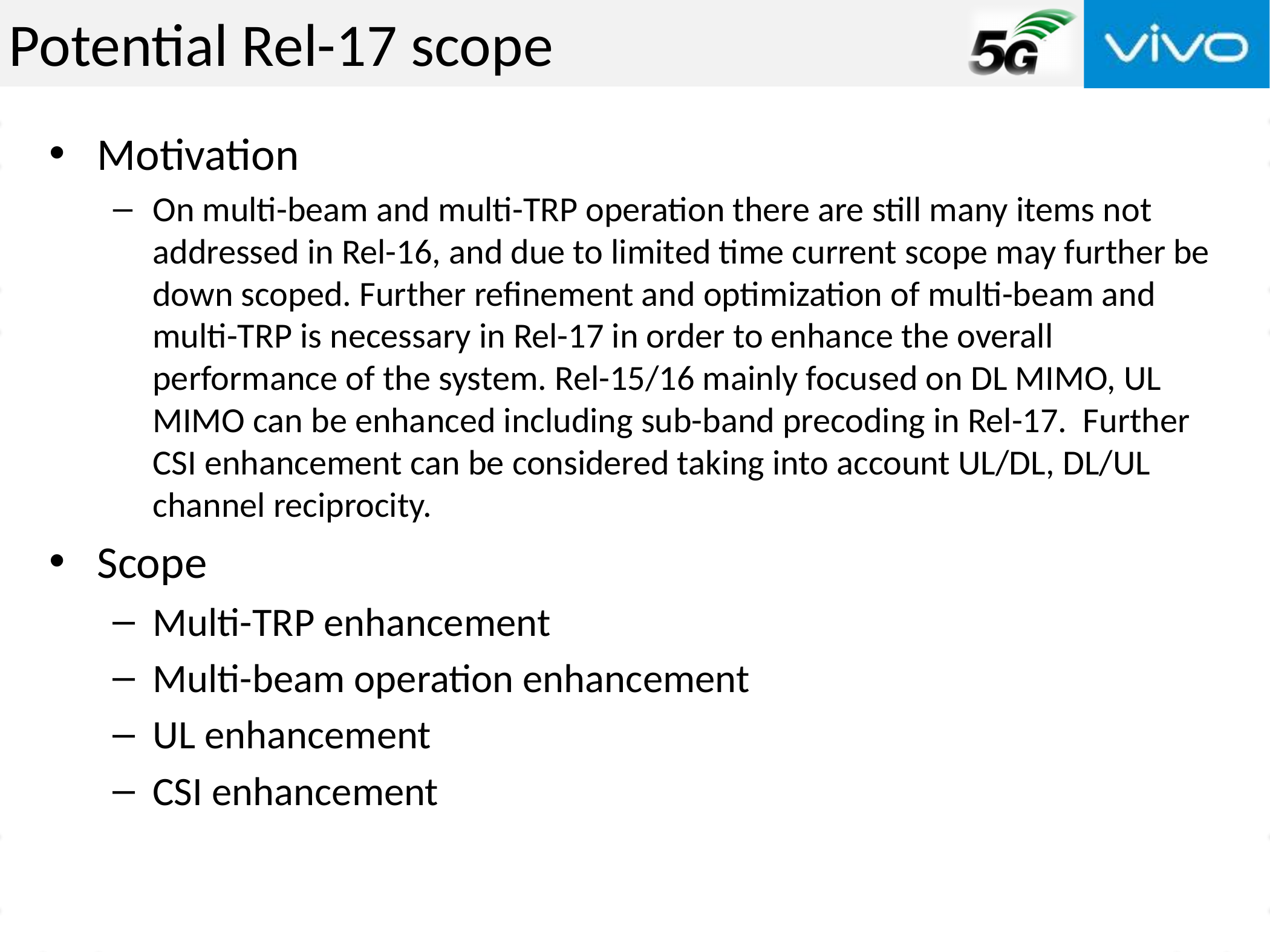

# Potential Rel-17 scope
Motivation
On multi-beam and multi-TRP operation there are still many items not addressed in Rel-16, and due to limited time current scope may further be down scoped. Further refinement and optimization of multi-beam and multi-TRP is necessary in Rel-17 in order to enhance the overall performance of the system. Rel-15/16 mainly focused on DL MIMO, UL MIMO can be enhanced including sub-band precoding in Rel-17.  Further CSI enhancement can be considered taking into account UL/DL, DL/UL channel reciprocity.
Scope
Multi-TRP enhancement
Multi-beam operation enhancement
UL enhancement
CSI enhancement